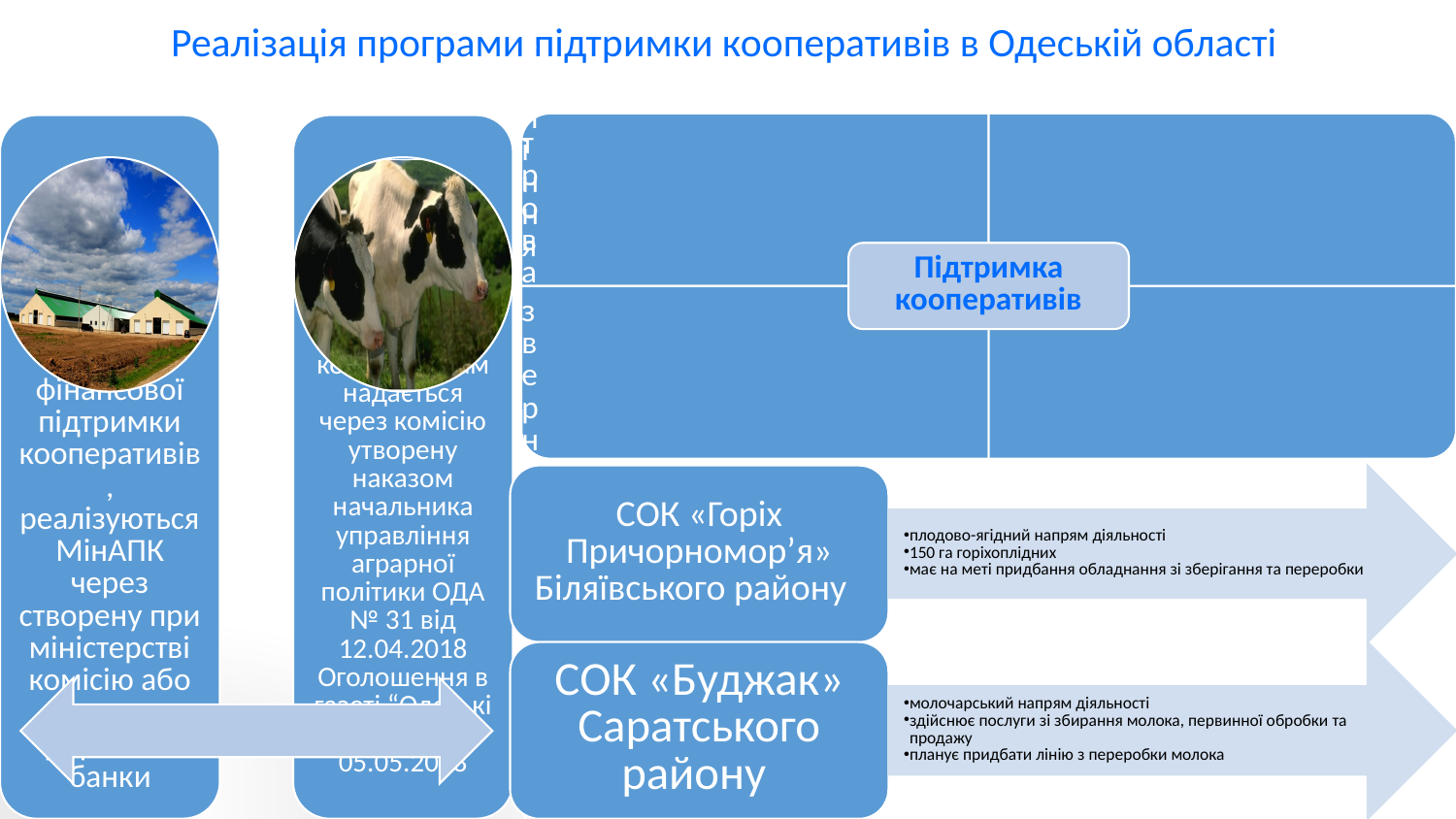

# Реалізація програми підтримки кооперативів в Одеській області

плодово-ягідний напрям діяльності
150 га горіхоплідних
молочарський напрям діяльності
має на меті придбання обладнання зі зберігання та переробки
планує придбати лінію з переробки молока